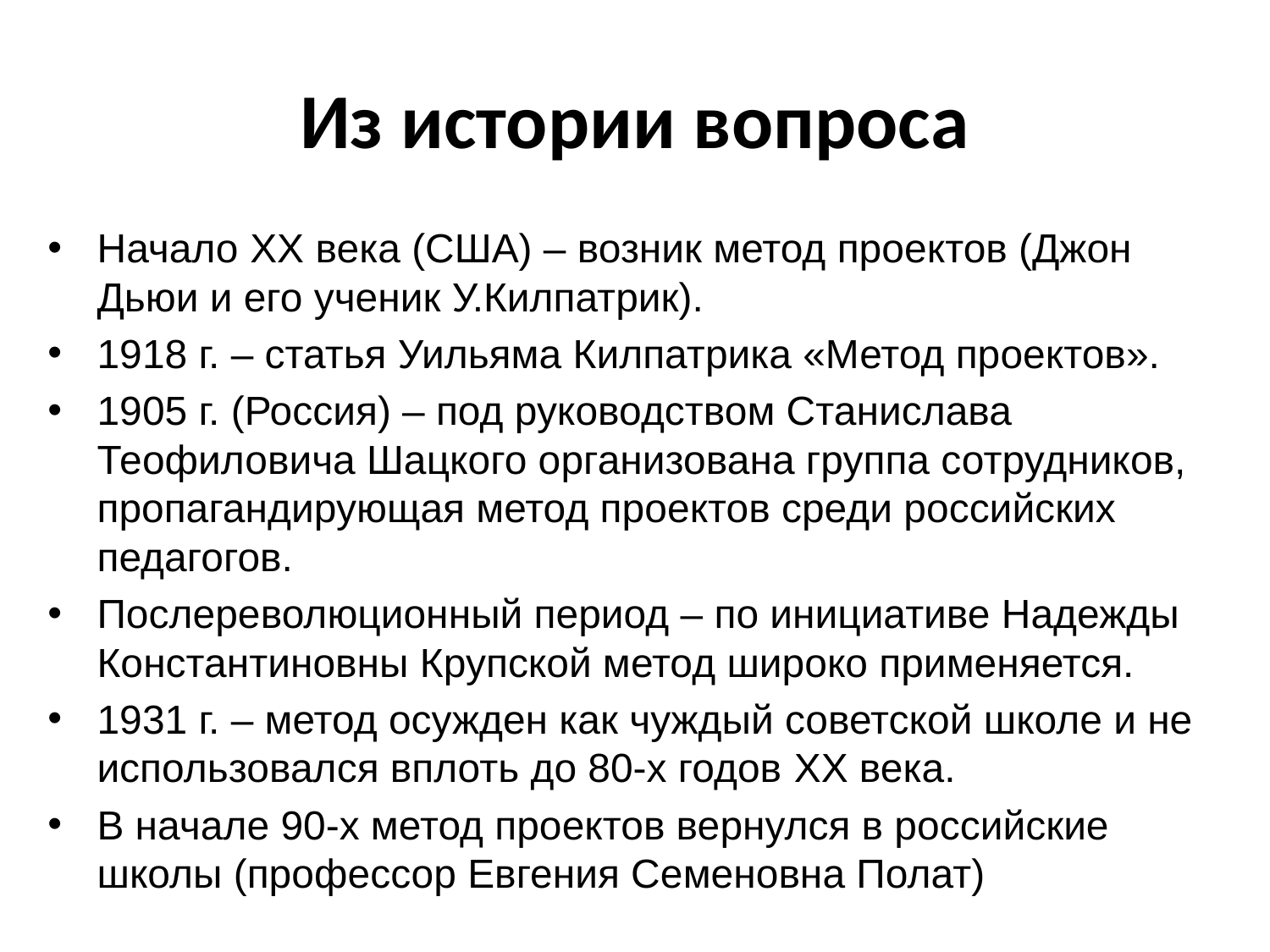

# Из истории вопроса
Начало XX века (США) – возник метод проектов (Джон Дьюи и его ученик У.Килпатрик).
1918 г. – статья Уильяма Килпатрика «Метод проектов».
1905 г. (Россия) – под руководством Станислава Теофиловича Шацкого организована группа сотрудников, пропагандирующая метод проектов среди российских педагогов.
Послереволюционный период – по инициативе Надежды Константиновны Крупской метод широко применяется.
1931 г. – метод осужден как чуждый советской школе и не использовался вплоть до 80-х годов XX века.
В начале 90-х метод проектов вернулся в российские школы (профессор Евгения Семеновна Полат)